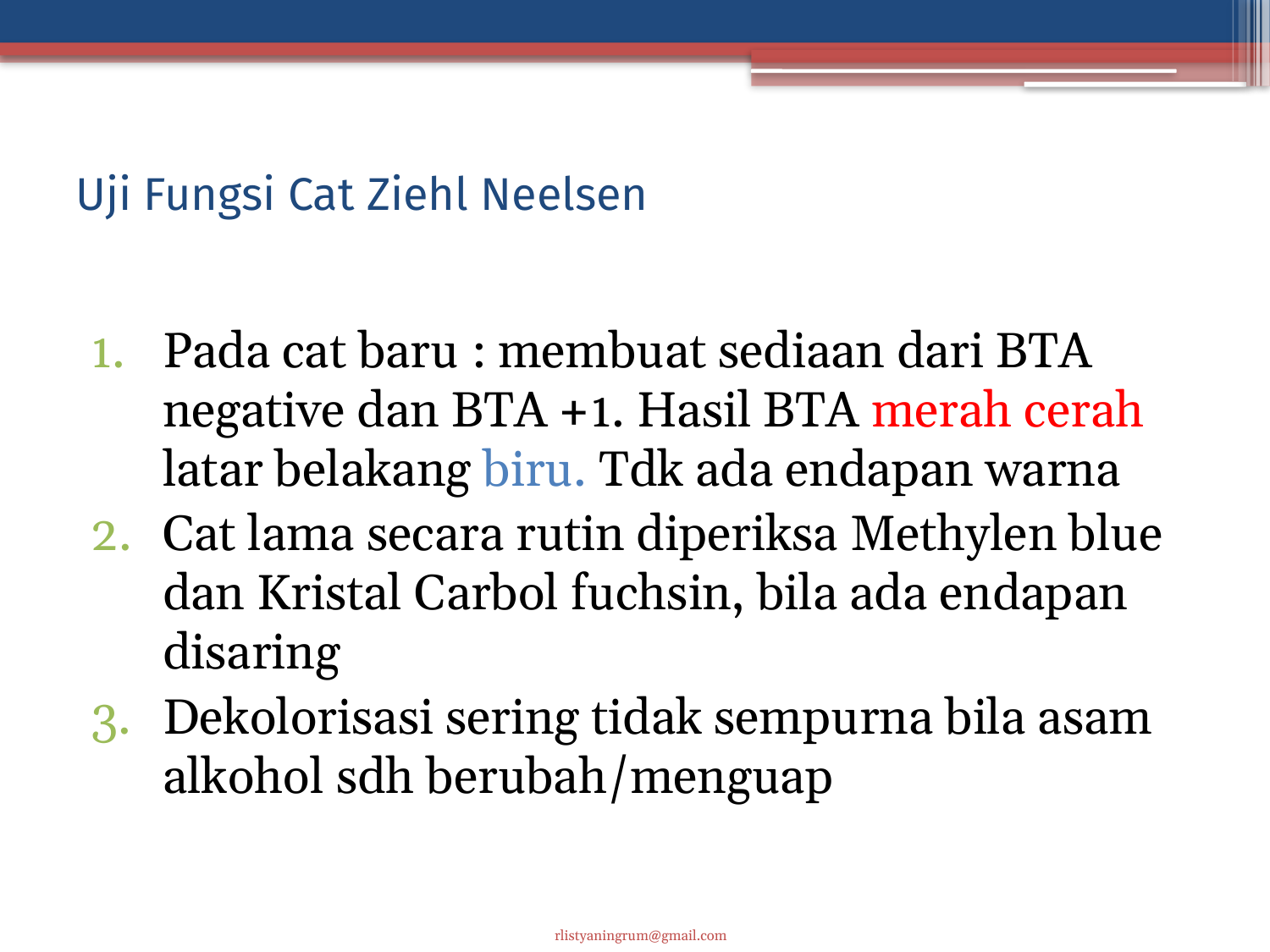

# Uji Fungsi Cat Ziehl Neelsen
Pada cat baru : membuat sediaan dari BTA negative dan BTA +1. Hasil BTA merah cerah latar belakang biru. Tdk ada endapan warna
Cat lama secara rutin diperiksa Methylen blue dan Kristal Carbol fuchsin, bila ada endapan disaring
Dekolorisasi sering tidak sempurna bila asam alkohol sdh berubah/menguap

rlistyaningrum@gmail.com